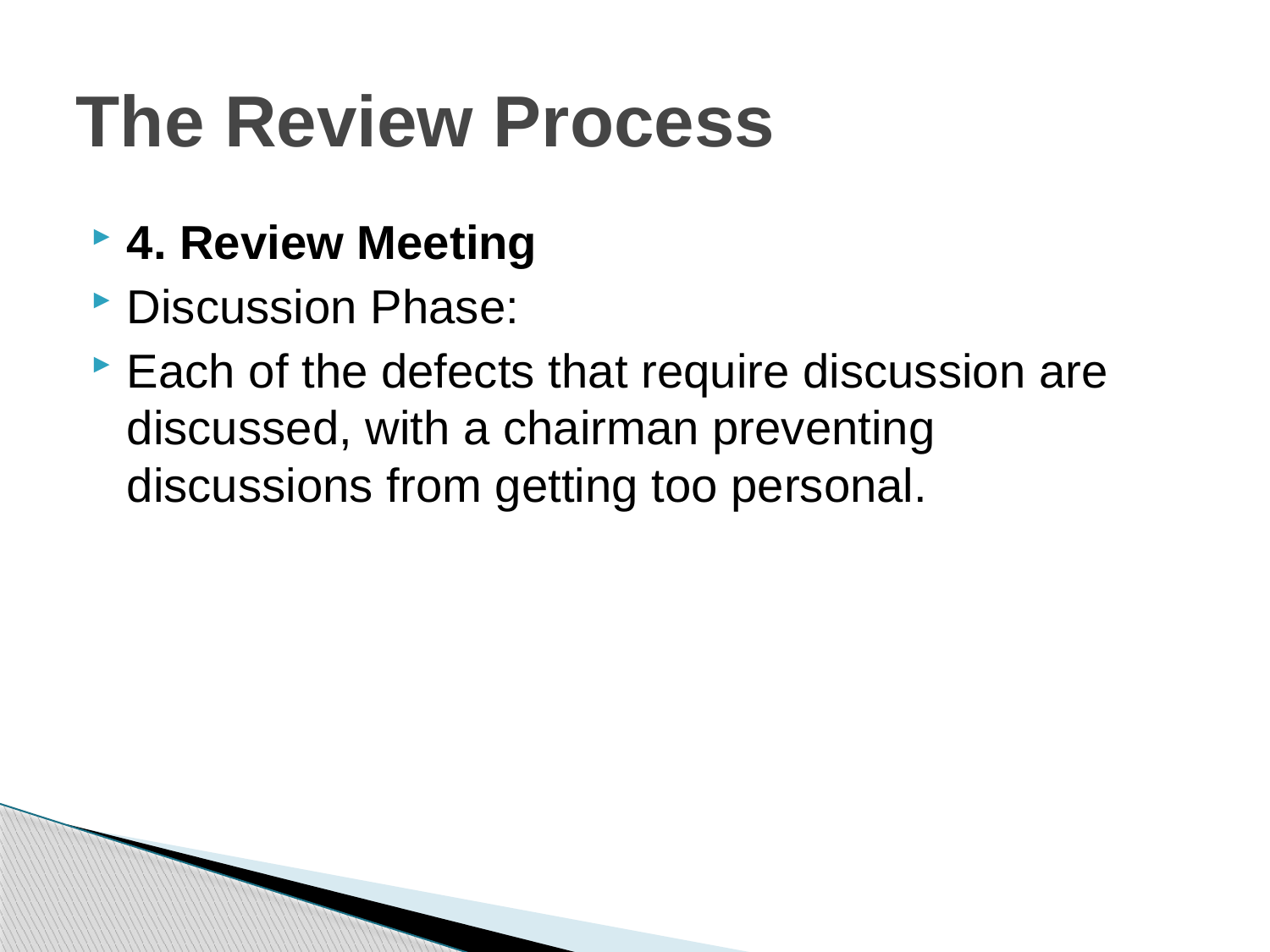

# The Review Process
4. Review Meeting
Discussion Phase:
Each of the defects that require discussion are discussed, with a chairman preventing discussions from getting too personal.